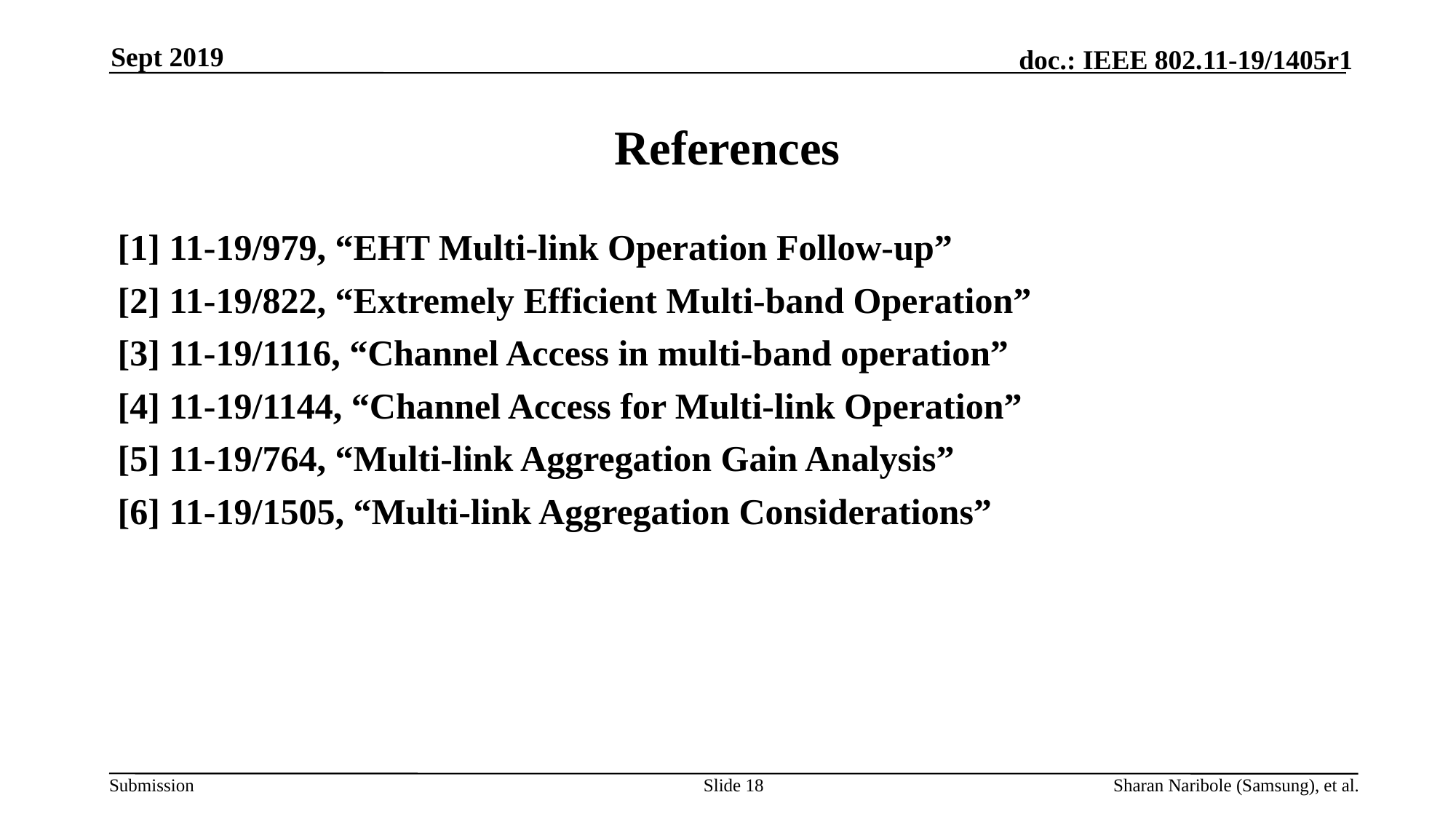

Sept 2019
# References
[1] 11-19/979, “EHT Multi-link Operation Follow-up”
[2] 11-19/822, “Extremely Efficient Multi-band Operation”
[3] 11-19/1116, “Channel Access in multi-band operation”
[4] 11-19/1144, “Channel Access for Multi-link Operation”
[5] 11-19/764, “Multi-link Aggregation Gain Analysis”
[6] 11-19/1505, “Multi-link Aggregation Considerations”
Slide 18
Sharan Naribole (Samsung), et al.